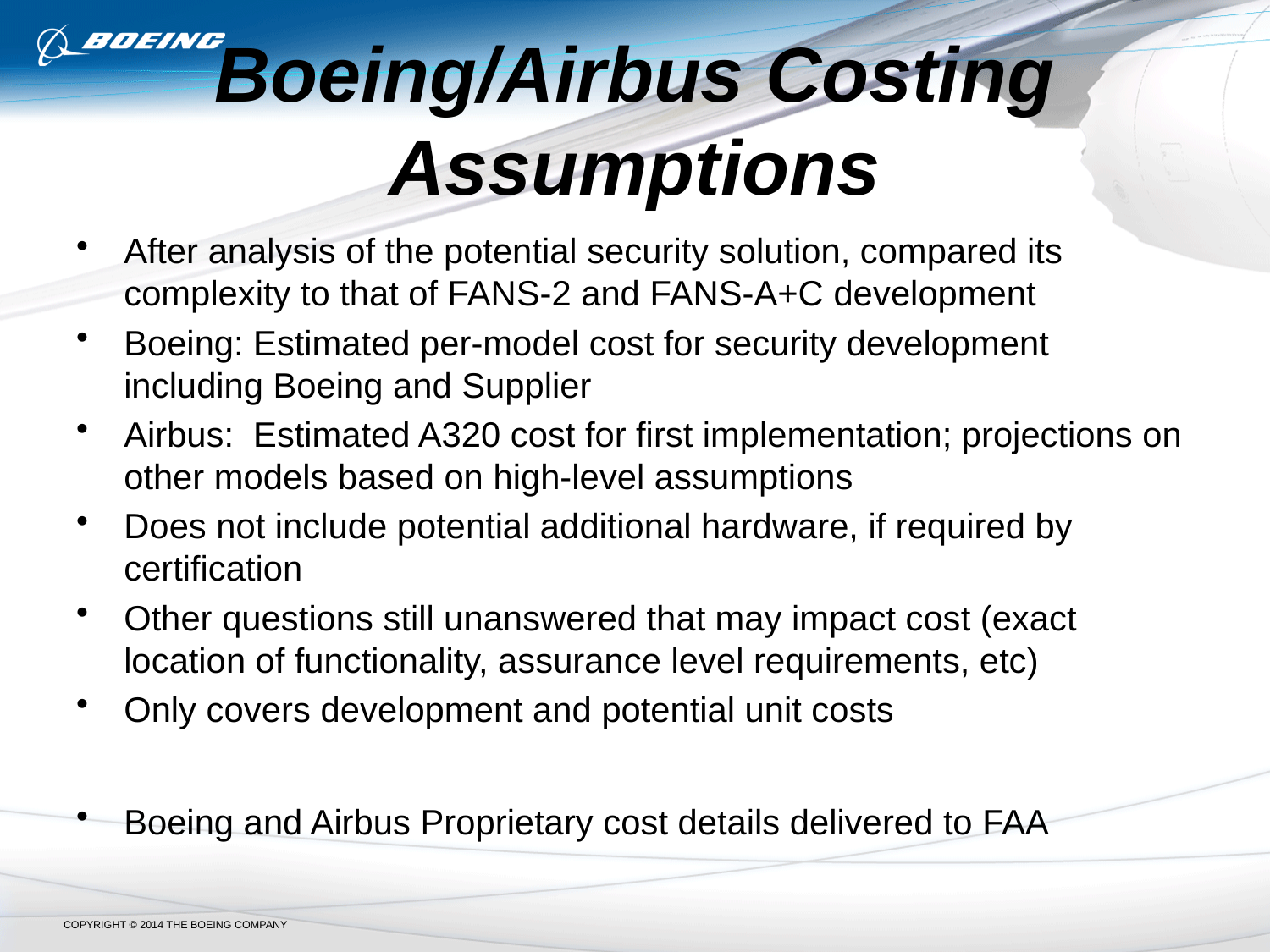

# Boeing/Airbus Costing Assumptions
After analysis of the potential security solution, compared its complexity to that of FANS-2 and FANS-A+C development
Boeing: Estimated per-model cost for security development including Boeing and Supplier
Airbus:  Estimated A320 cost for first implementation; projections on other models based on high-level assumptions
Does not include potential additional hardware, if required by certification
Other questions still unanswered that may impact cost (exact location of functionality, assurance level requirements, etc)
Only covers development and potential unit costs

Boeing and Airbus Proprietary cost details delivered to FAA